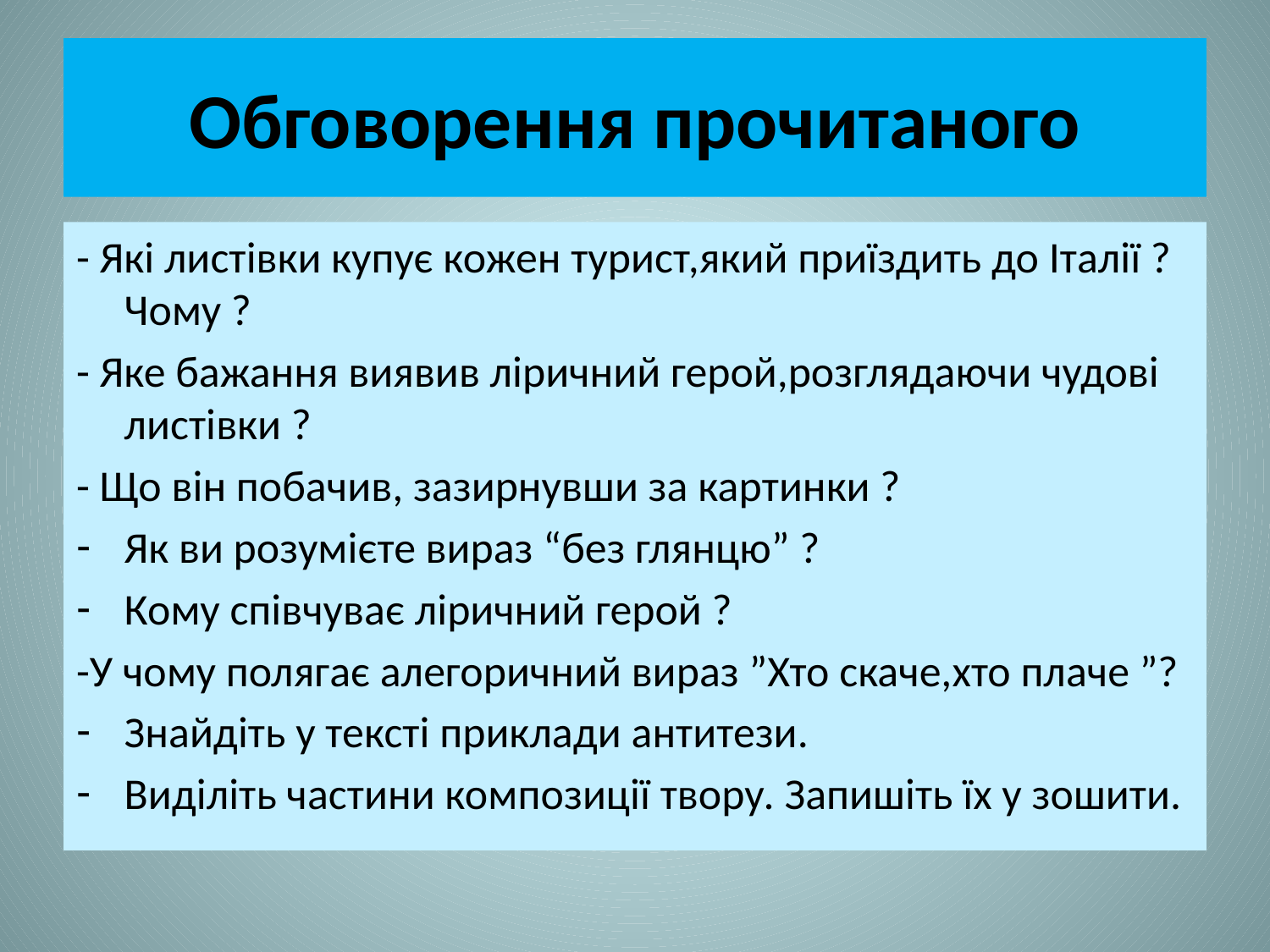

# Обговорення прочитаного
- Які листівки купує кожен турист,який приїздить до Італії ? Чому ?
- Яке бажання виявив ліричний герой,розглядаючи чудові листівки ?
- Що він побачив, зазирнувши за картинки ?
Як ви розумієте вираз “без глянцю” ?
Кому співчуває ліричний герой ?
-У чому полягає алегоричний вираз ”Хто скаче,хто плаче ”?
Знайдіть у тексті приклади антитези.
Виділіть частини композиції твору. Запишіть їх у зошити.